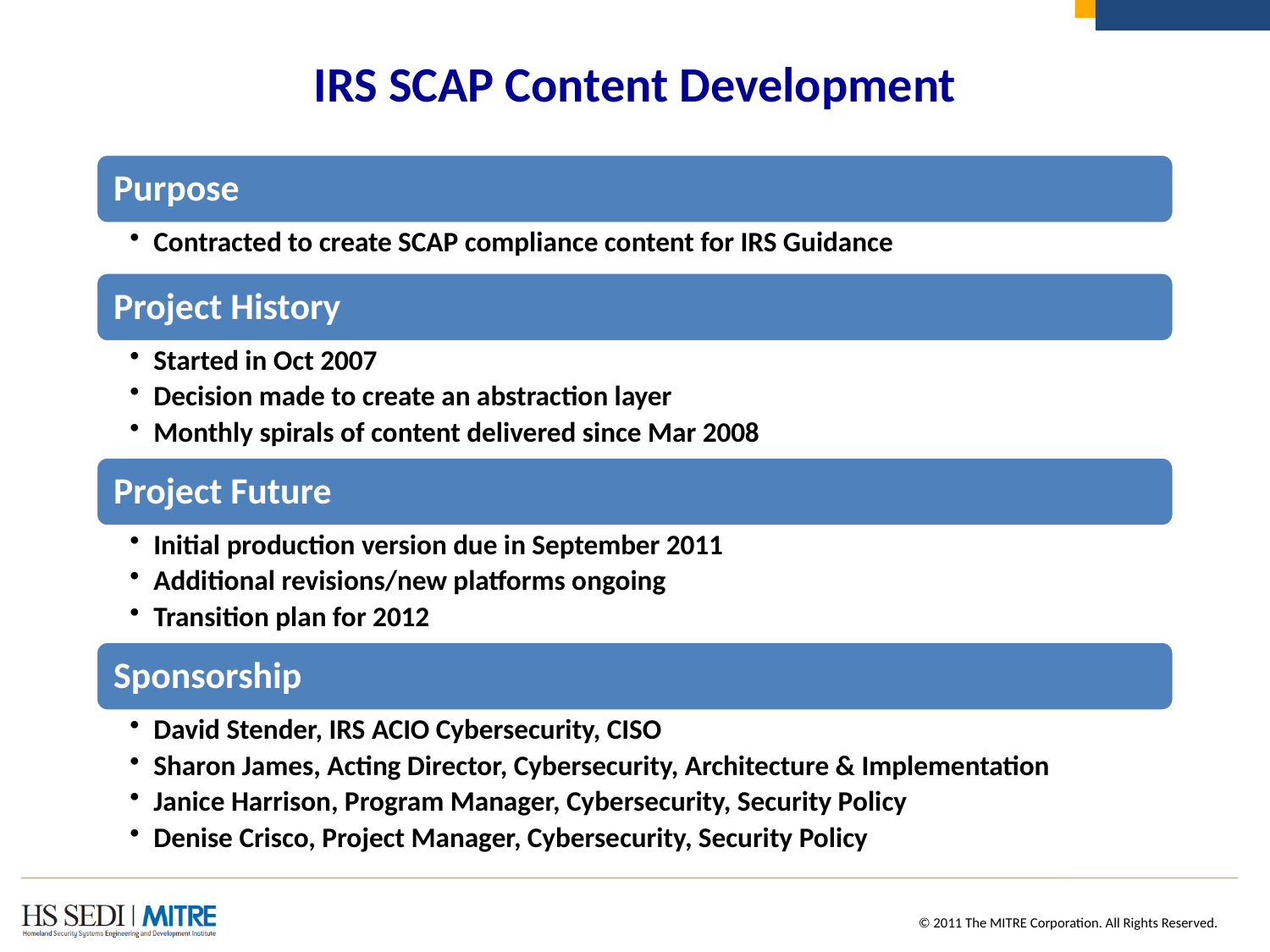

# IRS SCAP Content Development
Purpose
Contracted to create SCAP compliance content for IRS Guidance
Project History
Started in Oct 2007
Decision made to create an abstraction layer
Monthly spirals of content delivered since Mar 2008
Project Future
Initial production version due in September 2011
Additional revisions/new platforms ongoing
Transition plan for 2012
Sponsorship
David Stender, IRS ACIO Cybersecurity, CISO
Sharon James, Acting Director, Cybersecurity, Architecture & Implementation
Janice Harrison, Program Manager, Cybersecurity, Security Policy
Denise Crisco, Project Manager, Cybersecurity, Security Policy